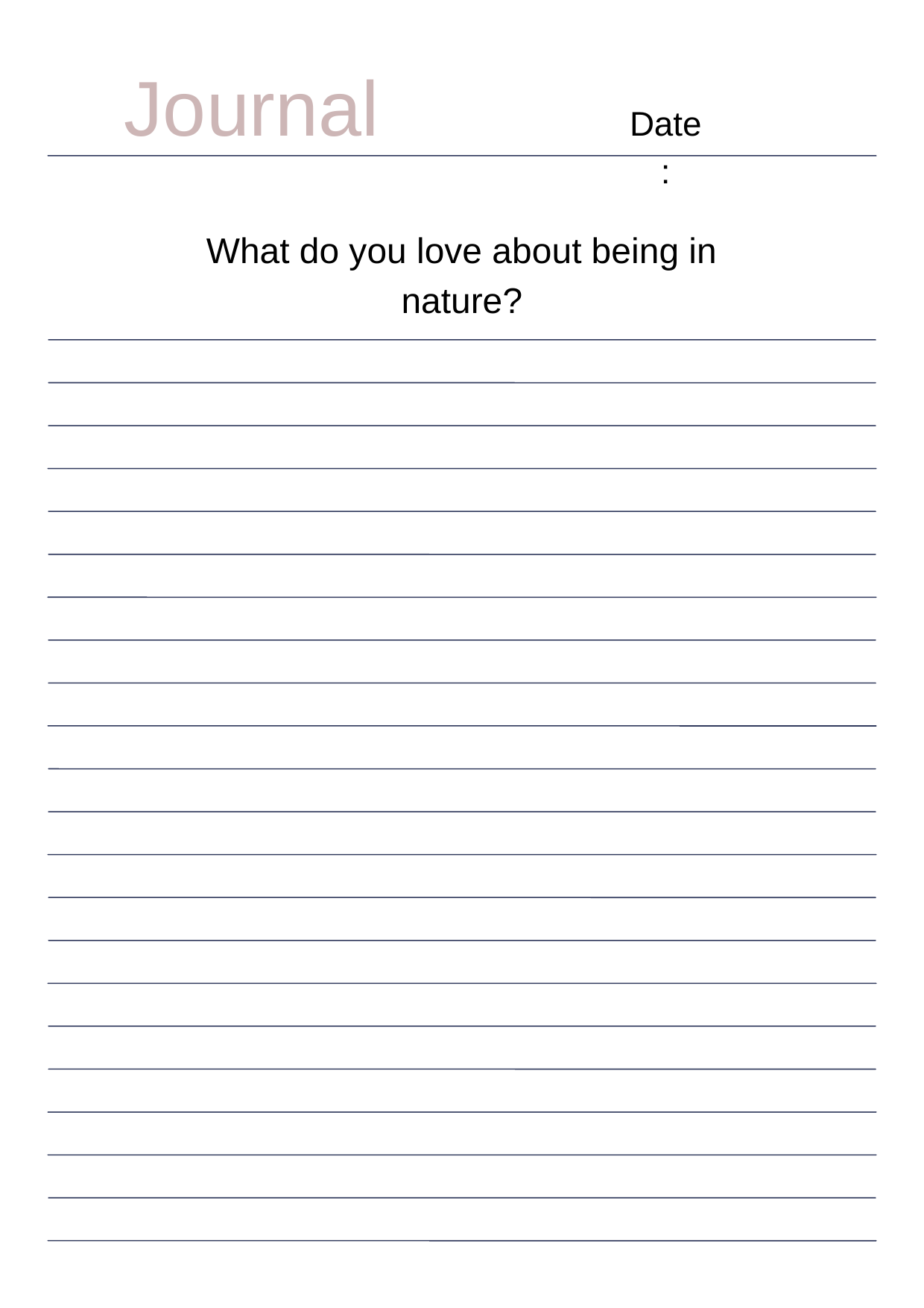

Journal
Date:

What do you love about being in nature?